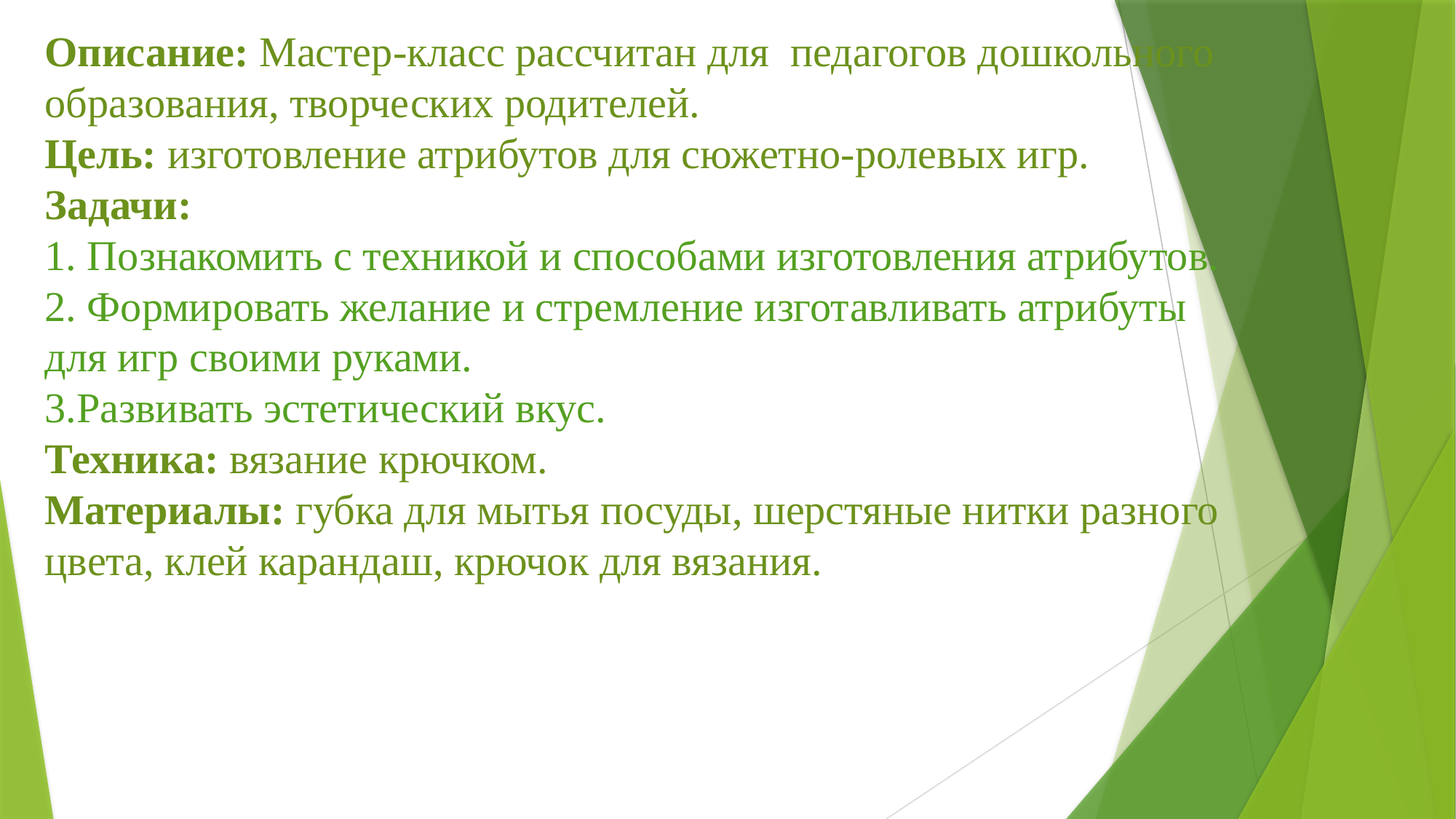

# Описание: Мастер-класс рассчитан для  педагогов дошкольного образования, творческих родителей. Цель: изготовление атрибутов для сюжетно-ролевых игр. Задачи: 1. Познакомить с техникой и способами изготовления атрибутов. 2. Формировать желание и стремление изготавливать атрибуты для игр своими руками. 3.Развивать эстетический вкус.  Техника: вязание крючком. Материалы: губка для мытья посуды, шерстяные нитки разного цвета, клей карандаш, крючок для вязания.